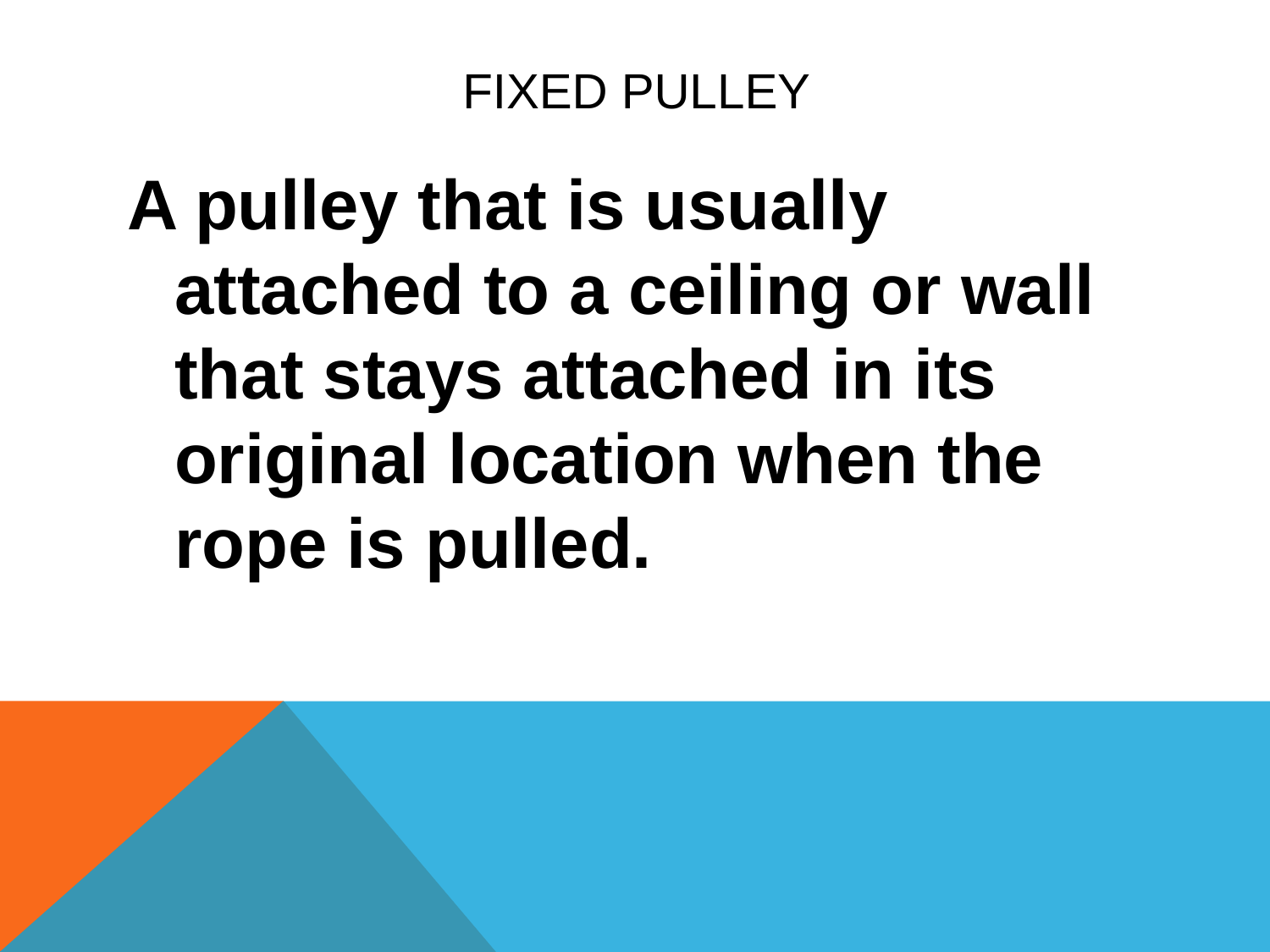

# Fixed Pulley
A pulley that is usually attached to a ceiling or wall that stays attached in its original location when the rope is pulled.